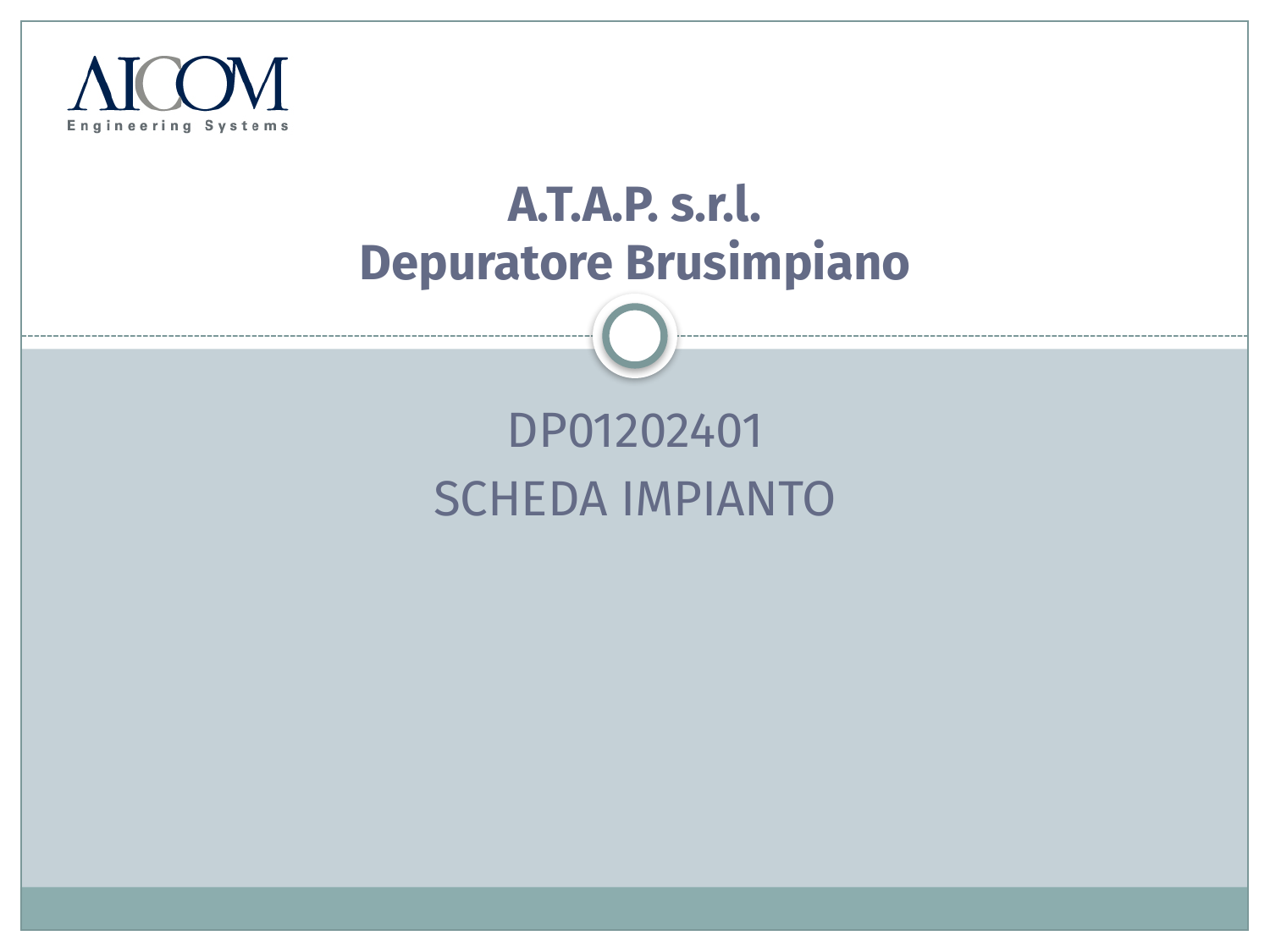

# A.T.A.P. s.r.l. Depuratore Brusimpiano
DP01202401
SCHEDA IMPIANTO